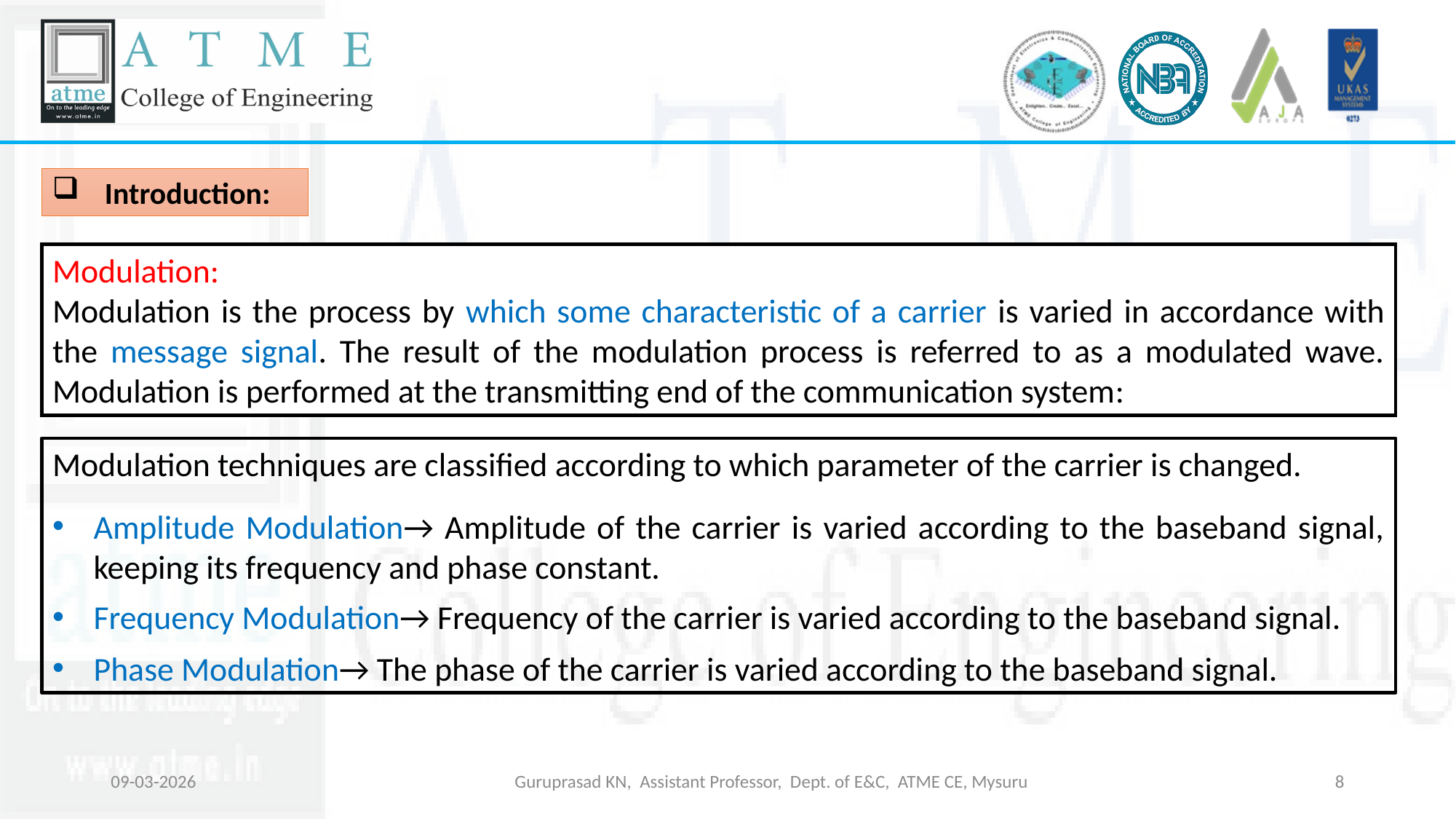

Introduction:
Modulation:
Modulation is the process by which some characteristic of a carrier is varied in accordance with the message signal. The result of the modulation process is referred to as a modulated wave. Modulation is performed at the transmitting end of the communication system:
Modulation techniques are classified according to which parameter of the carrier is changed.

Amplitude Modulation→ Amplitude of the carrier is varied according to the baseband signal, keeping its frequency and phase constant.

Frequency Modulation→ Frequency of the carrier is varied according to the baseband signal.

Phase Modulation→ The phase of the carrier is varied according to the baseband signal.
09-03-2026
Guruprasad KN,  Assistant Professor,  Dept. of E&C,  ATME CE, Mysuru
8